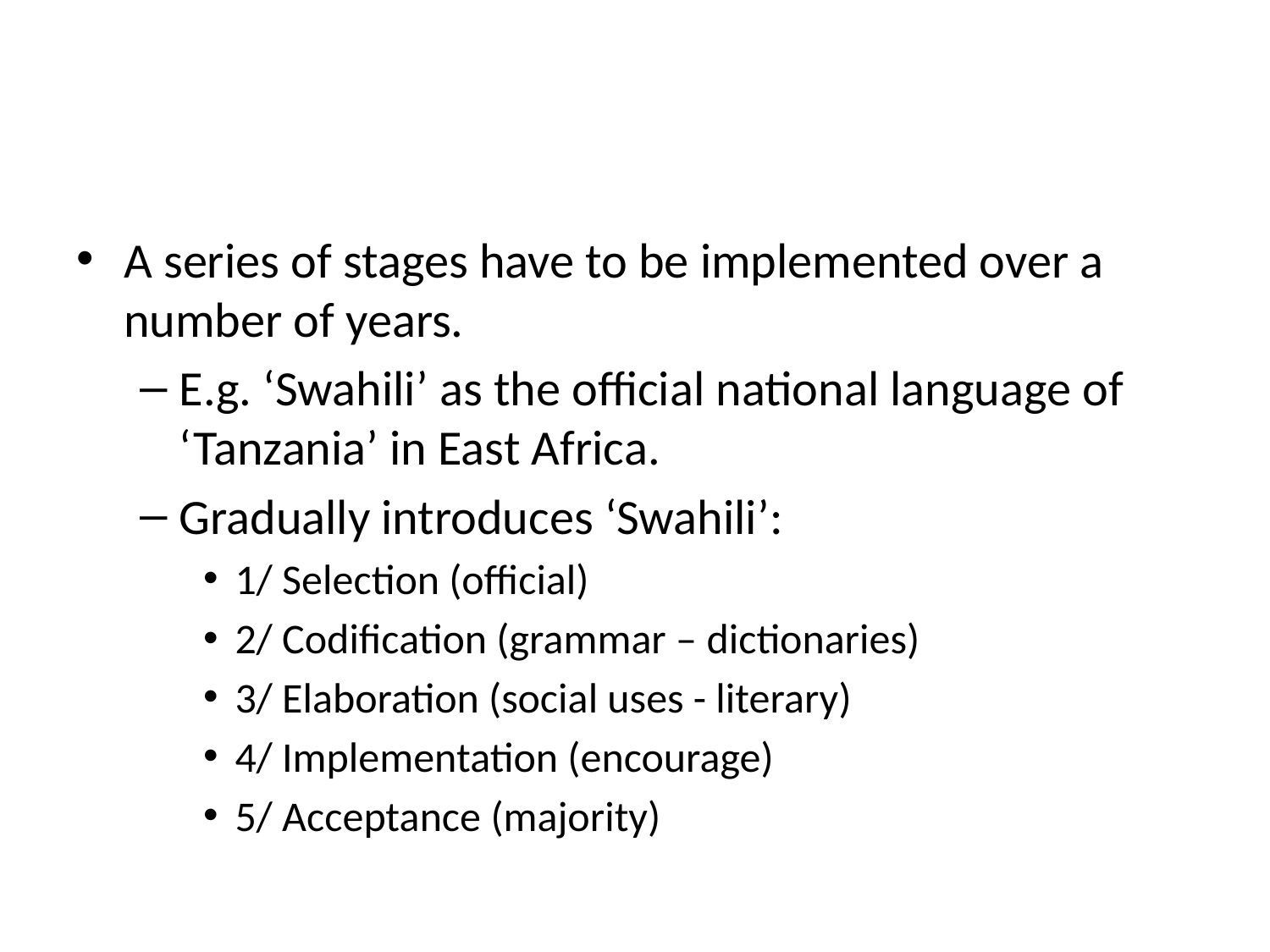

#
A series of stages have to be implemented over a number of years.
E.g. ‘Swahili’ as the official national language of ‘Tanzania’ in East Africa.
Gradually introduces ‘Swahili’:
1/ Selection (official)
2/ Codification (grammar – dictionaries)
3/ Elaboration (social uses - literary)
4/ Implementation (encourage)
5/ Acceptance (majority)